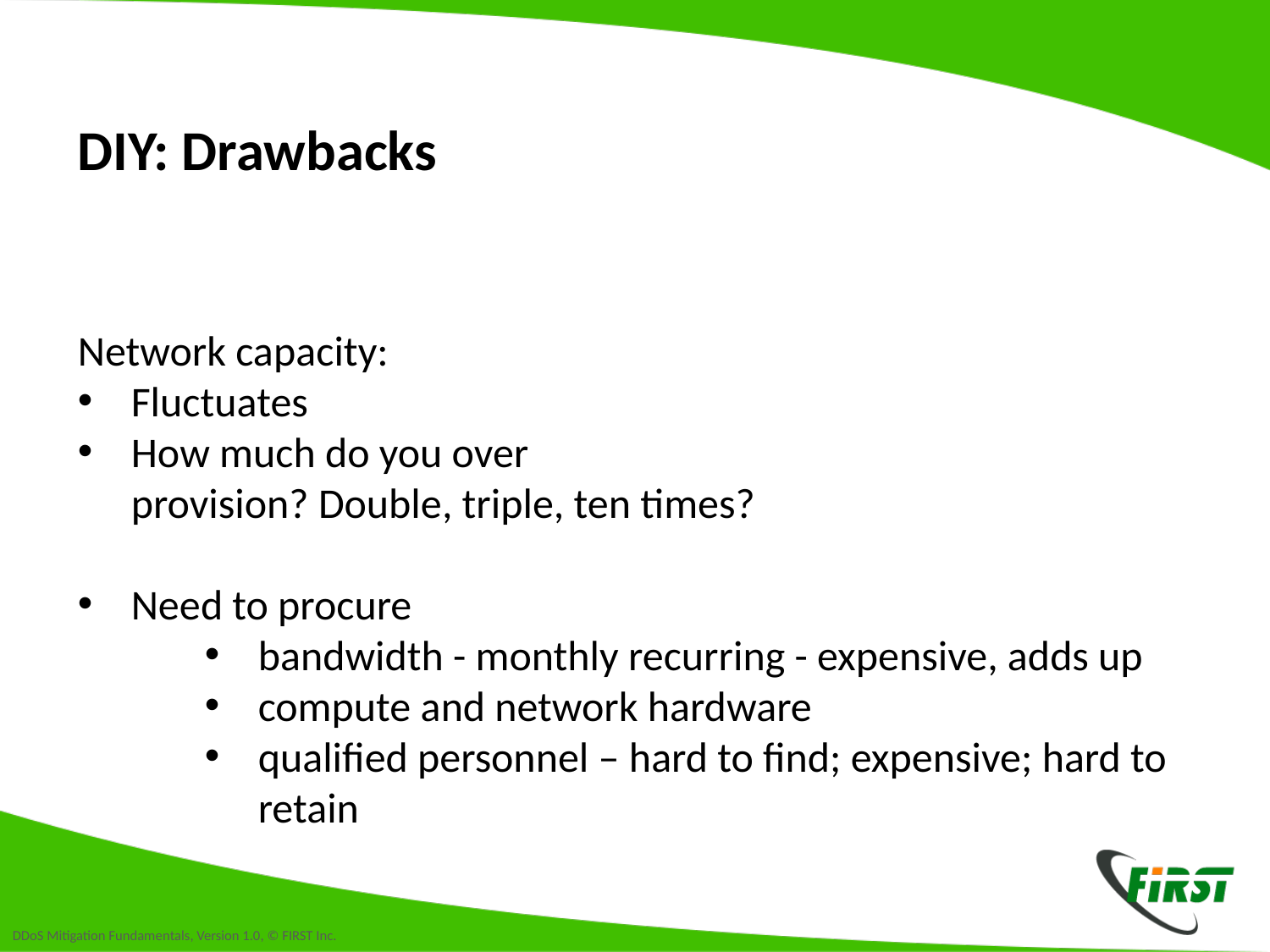

# DIY: Drawbacks

Network capacity:
Fluctuates
How much do you over
provision? Double, triple, ten times?

Need to procure
bandwidth - monthly recurring - expensive, adds up
compute and network hardware
qualified personnel – hard to find; expensive; hard to retain